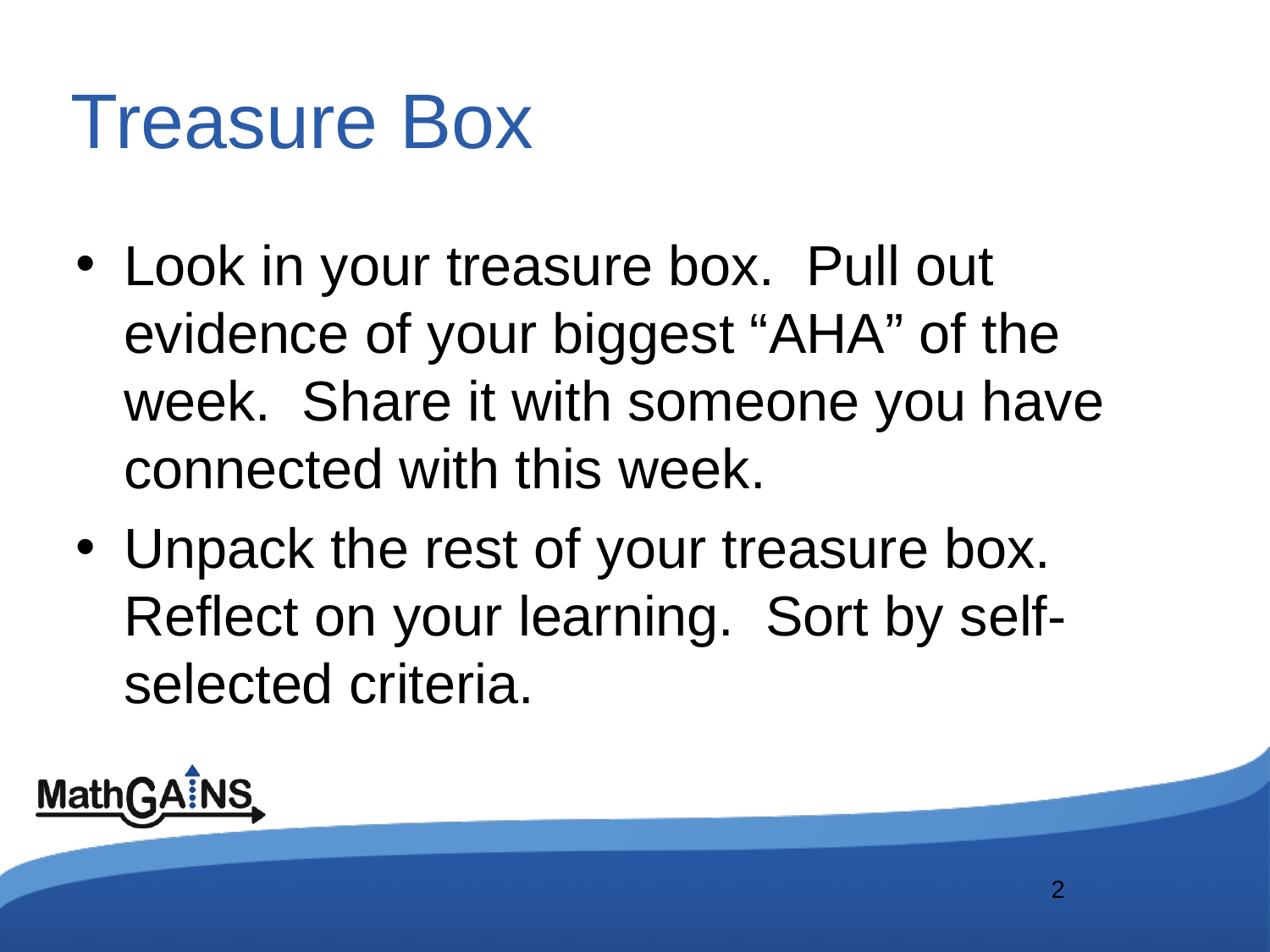

# Treasure Box
Look in your treasure box.  Pull out evidence of your biggest “AHA” of the week.  Share it with someone you have connected with this week.
Unpack the rest of your treasure box.  Reflect on your learning.  Sort by self-selected criteria.
2